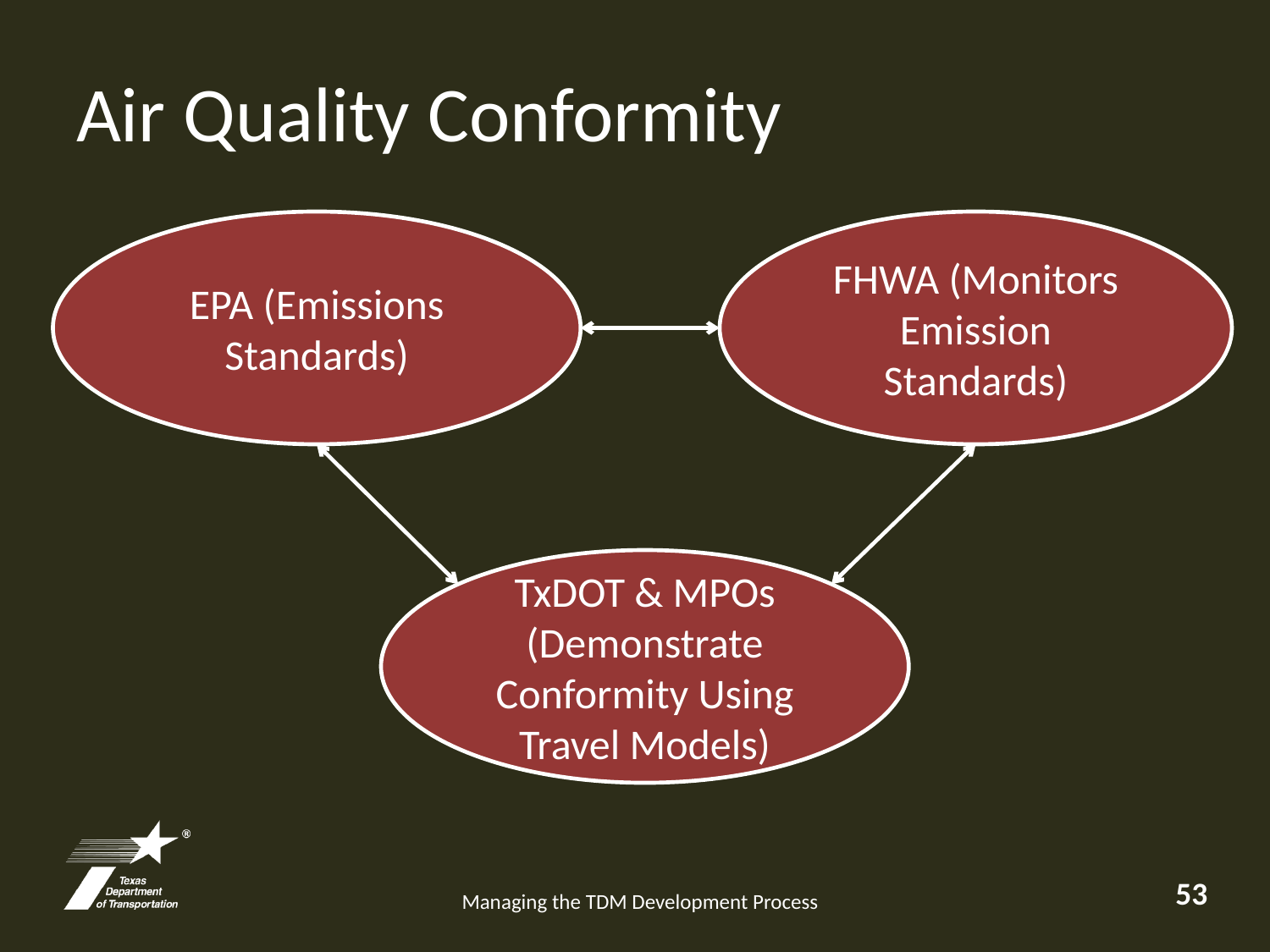

# Air Quality Conformity
EPA (Emissions Standards)
FHWA (Monitors Emission Standards)
TxDOT & MPOs
(Demonstrate Conformity Using Travel Models)